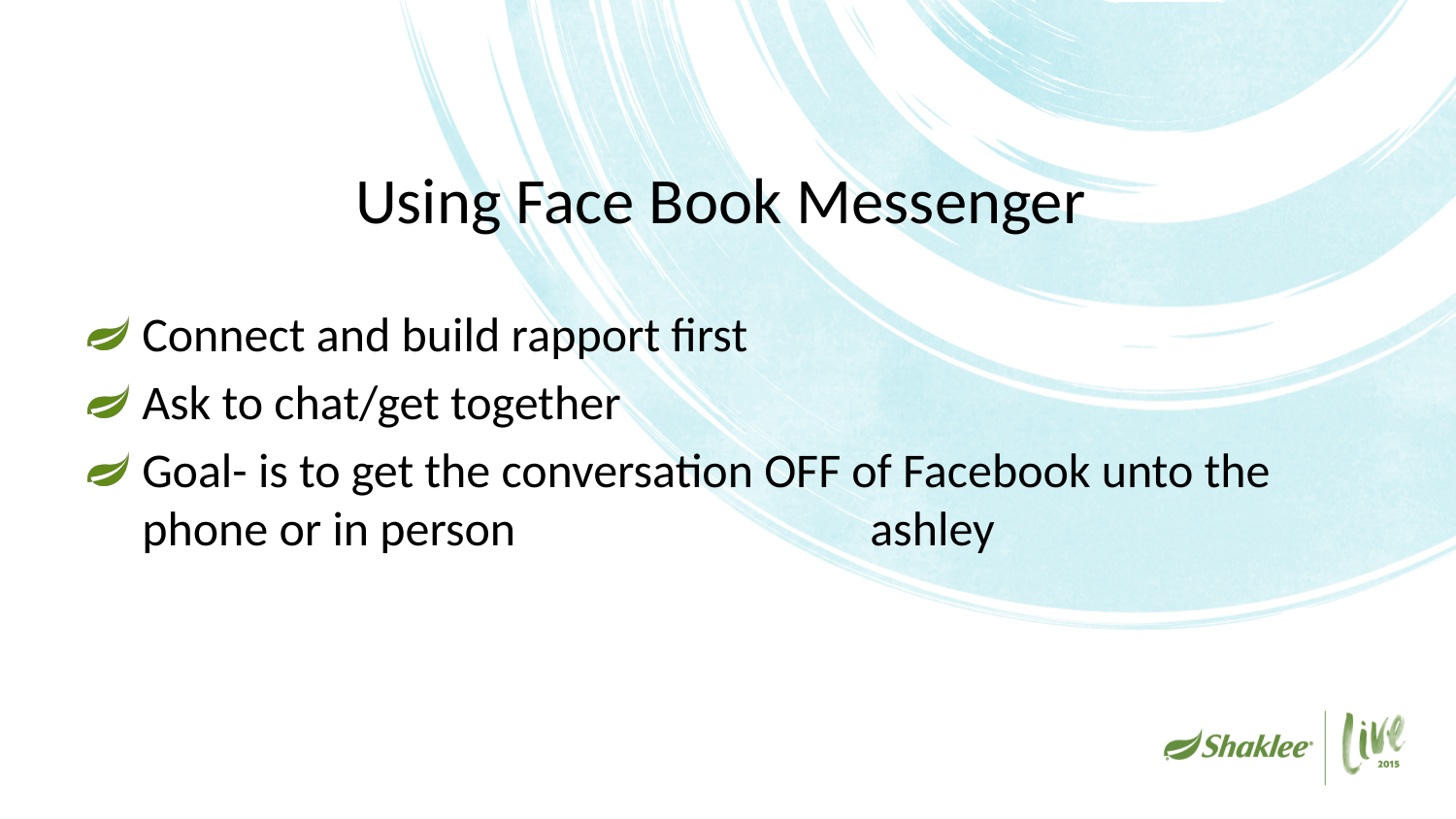

# Using Face Book Messenger
Connect and build rapport first
Ask to chat/get together
Goal- is to get the conversation OFF of Facebook unto the phone or in person  			ashley